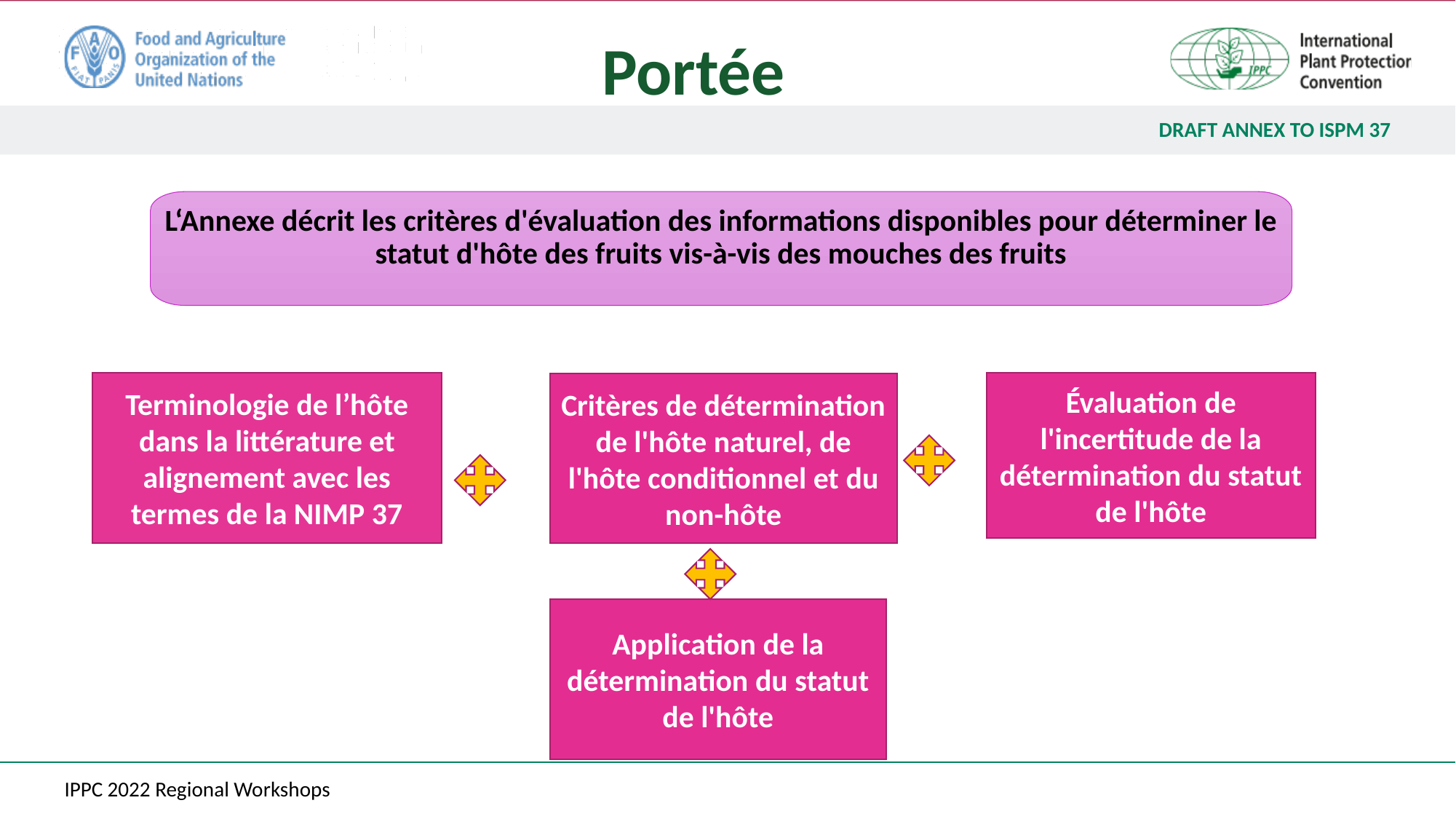

# Portée
L‘Annexe décrit les critères d'évaluation des informations disponibles pour déterminer le statut d'hôte des fruits vis-à-vis des mouches des fruits
Terminologie de l’hôte dans la littérature et alignement avec les termes de la NIMP 37
Évaluation de l'incertitude de la détermination du statut de l'hôte
Critères de détermination de l'hôte naturel, de l'hôte conditionnel et du non-hôte

Application de la détermination du statut de l'hôte